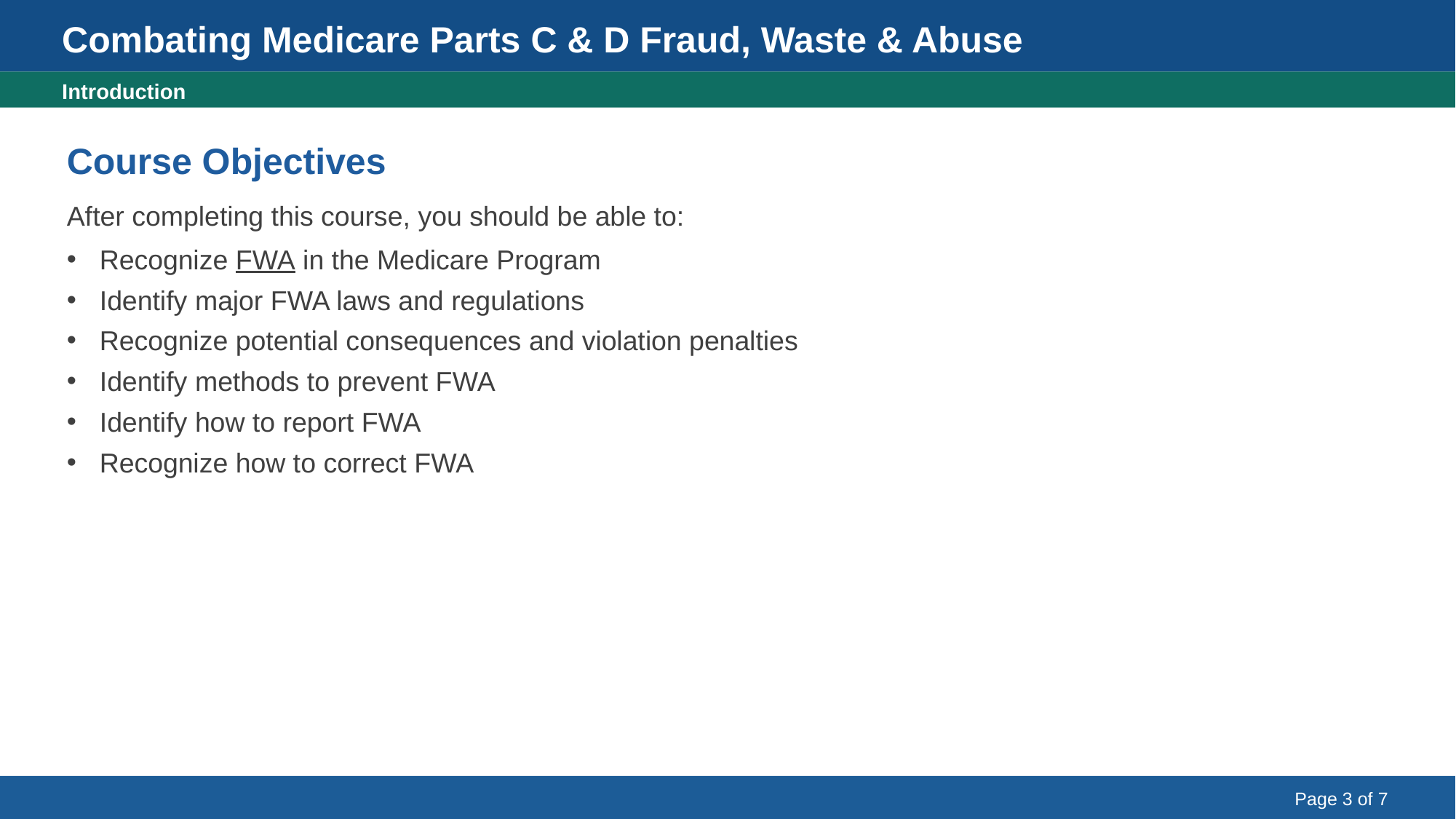

Combating Medicare Parts C & D Fraud, Waste & Abuse
Introduction: Course Objectives

Introduction
Course Objectives
After completing this course, you should be able to:
Recognize FWA in the Medicare Program
Identify major FWA laws and regulations
Recognize potential consequences and violation penalties
Identify methods to prevent FWA
Identify how to report FWA
Recognize how to correct FWA

Page 3 of 7